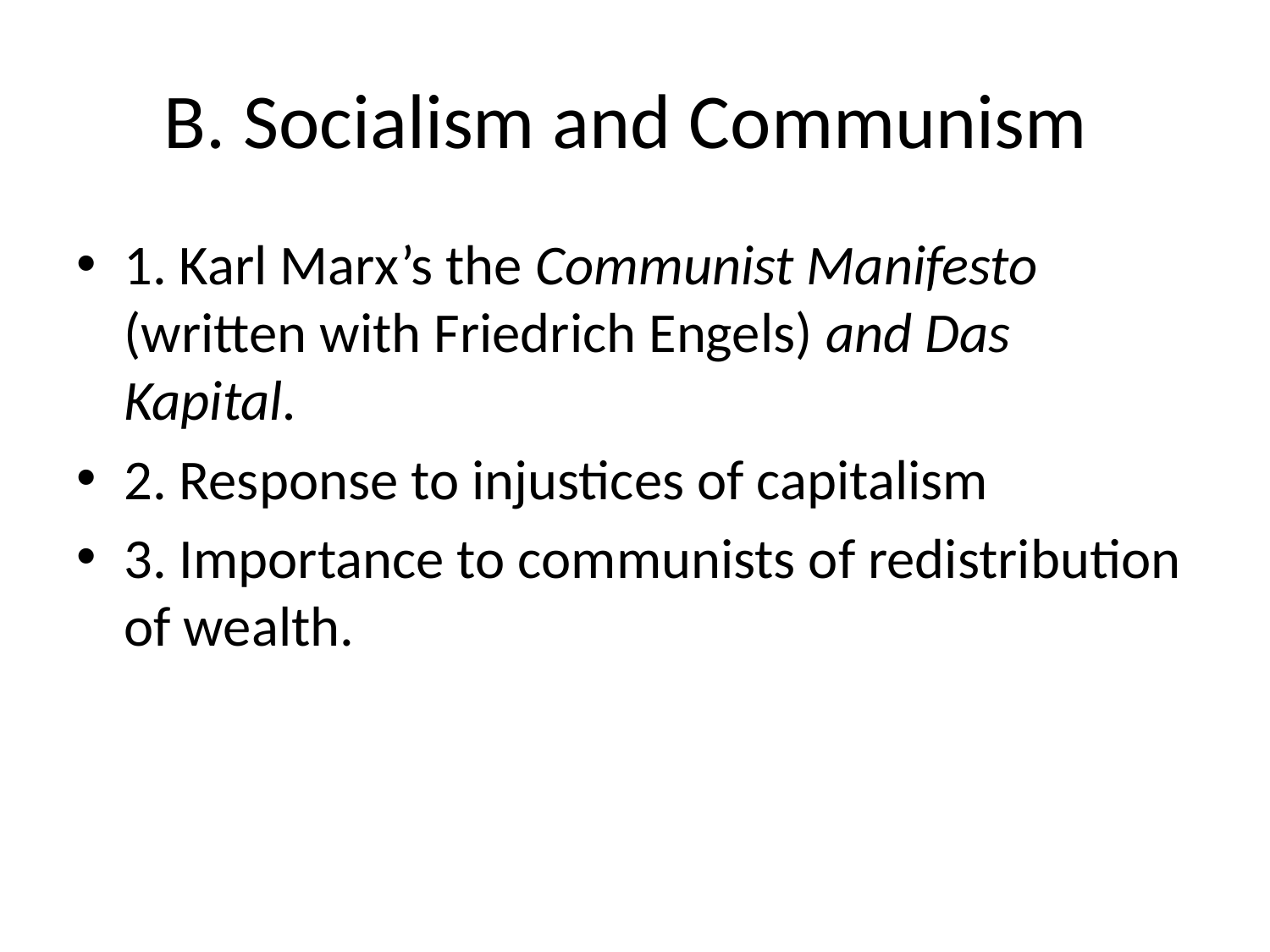

# B. Socialism and Communism
1. Karl Marx’s the Communist Manifesto (written with Friedrich Engels) and Das Kapital.
2. Response to injustices of capitalism
3. Importance to communists of redistribution of wealth.